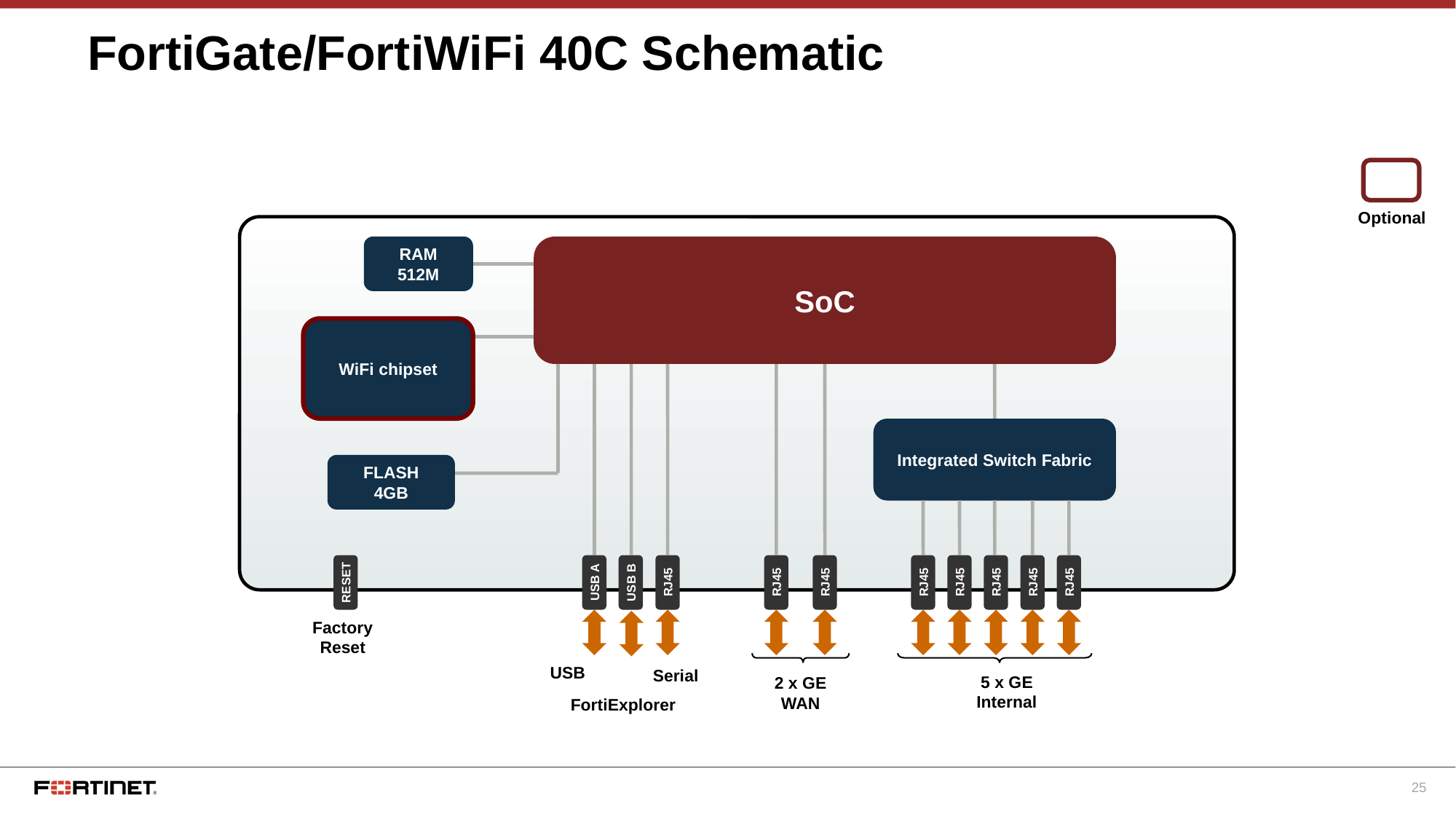

# FortiGate/FortiWiFi 40C Schematic

Optional

RAM
512M
SoC

WiFi chipset

Integrated Switch Fabric
FLASH
4GB

RESET
USB A
USB B
RJ45
RJ45
RJ45
RJ45
RJ45
RJ45
RJ45
RJ45

Factory Reset

USB
Serial
5 x GE
Internal
2 x GE
WAN
FortiExplorer